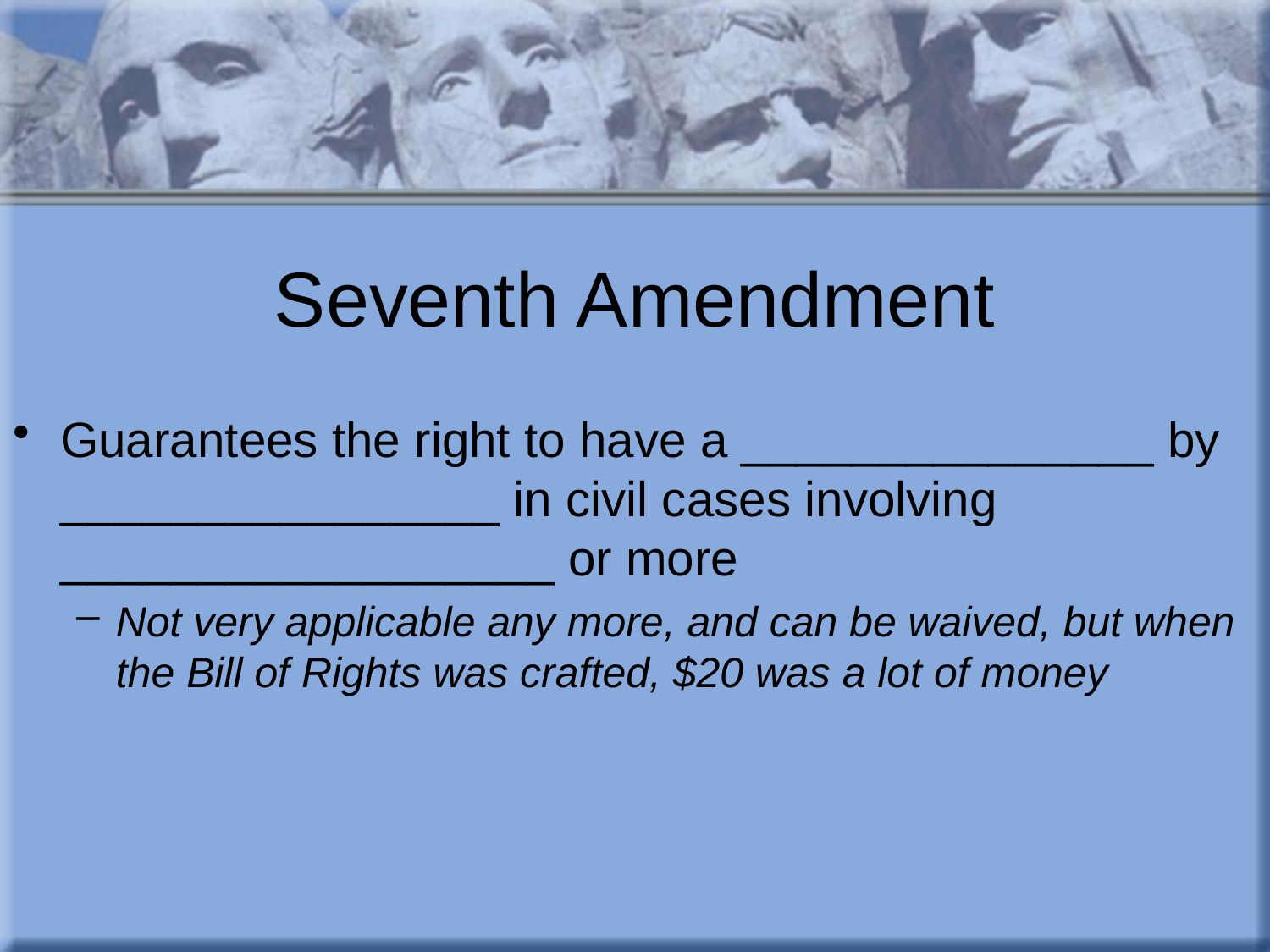

# Seventh Amendment
Guarantees the right to have a _______________ by ________________ in civil cases involving __________________ or more
Not very applicable any more, and can be waived, but when the Bill of Rights was crafted, $20 was a lot of money